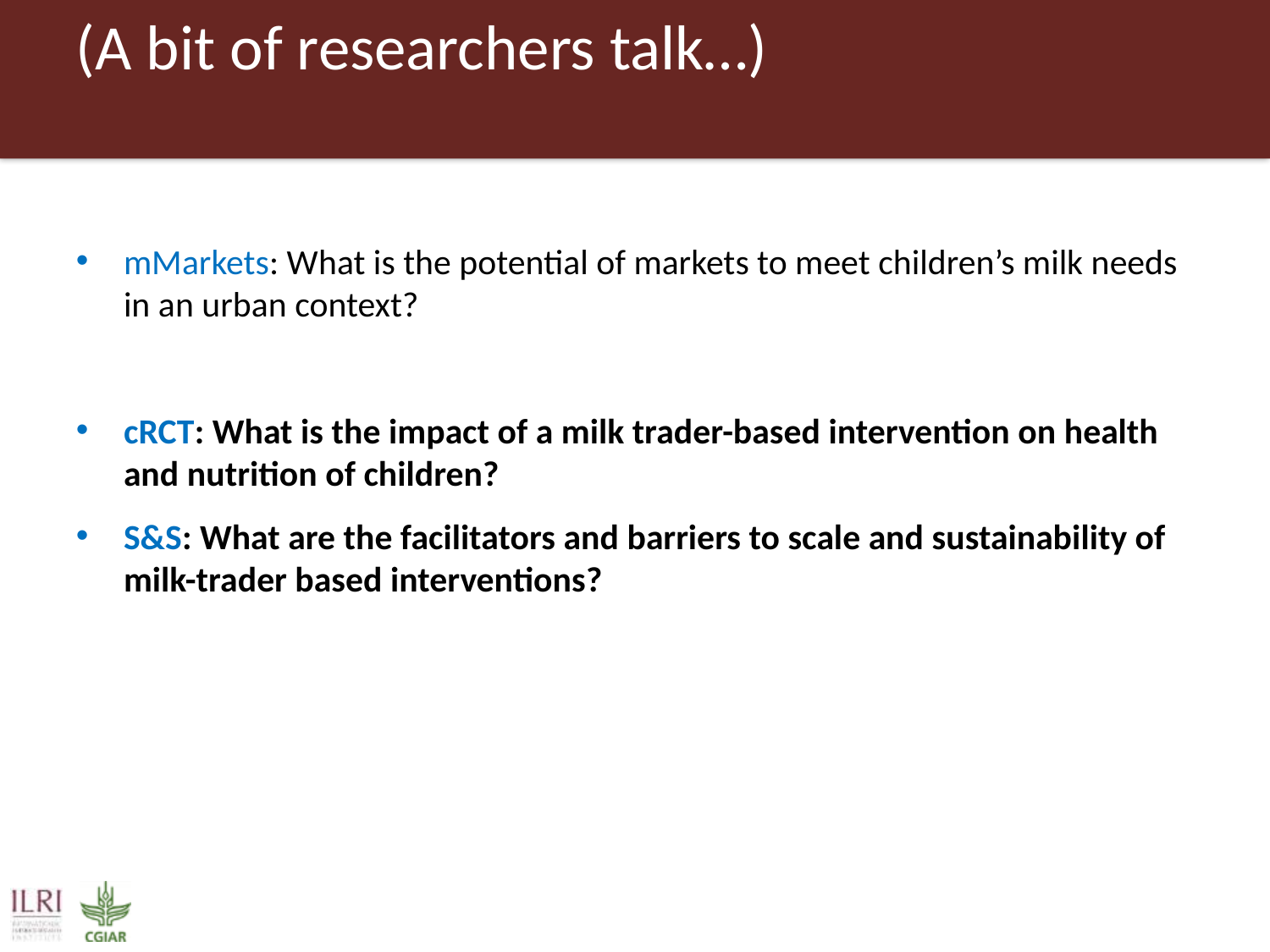

# (A bit of researchers talk…)
mMarkets: What is the potential of markets to meet children’s milk needs in an urban context?

cRCT: What is the impact of a milk trader-based intervention on health and nutrition of children?
S&S: What are the facilitators and barriers to scale and sustainability of milk-trader based interventions?